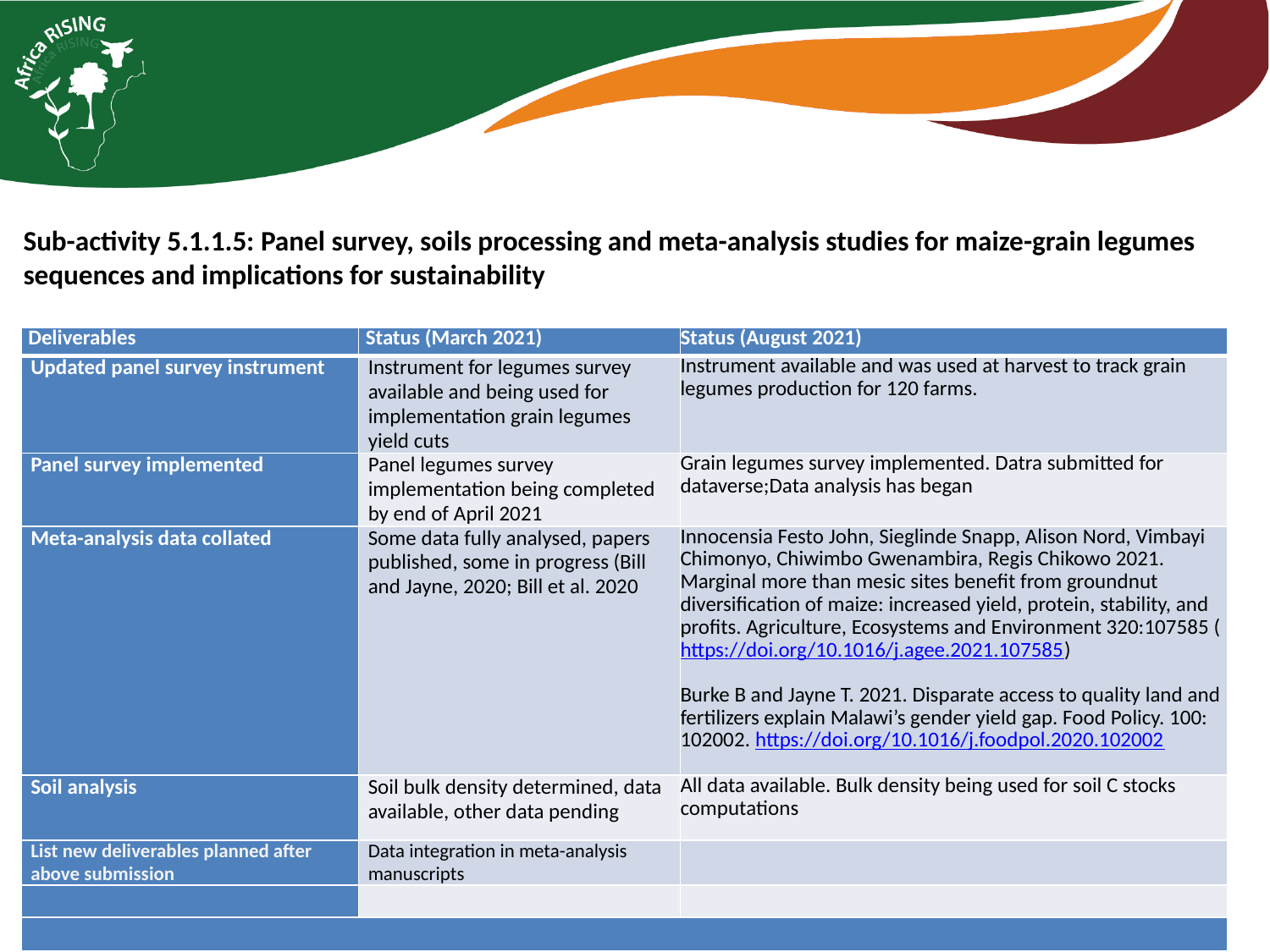

Sub-activity 5.1.1.5: Panel survey, soils processing and meta-analysis studies for maize-grain legumes sequences and implications for sustainability
| Deliverables | Status (March 2021) | Status (August 2021) |
| --- | --- | --- |
| Updated panel survey instrument | Instrument for legumes survey available and being used for implementation grain legumes yield cuts | Instrument available and was used at harvest to track grain legumes production for 120 farms. |
| Panel survey implemented | Panel legumes survey implementation being completed by end of April 2021 | Grain legumes survey implemented. Datra submitted for dataverse;Data analysis has began |
| Meta-analysis data collated | Some data fully analysed, papers published, some in progress (Bill and Jayne, 2020; Bill et al. 2020 | Innocensia Festo John, Sieglinde Snapp, Alison Nord, Vimbayi Chimonyo, Chiwimbo Gwenambira, Regis Chikowo 2021. Marginal more than mesic sites benefit from groundnut diversification of maize: increased yield, protein, stability, and profits. Agriculture, Ecosystems and Environment 320:107585 (https://doi.org/10.1016/j.agee.2021.107585) Burke B and Jayne T. 2021. Disparate access to quality land and fertilizers explain Malawi’s gender yield gap. Food Policy. 100: 102002. https://doi.org/10.1016/j.foodpol.2020.102002 |
| Soil analysis | Soil bulk density determined, data available, other data pending | All data available. Bulk density being used for soil C stocks computations |
| List new deliverables planned after above submission | Data integration in meta-analysis manuscripts |  |
|  |  |  |
|  |  |  |